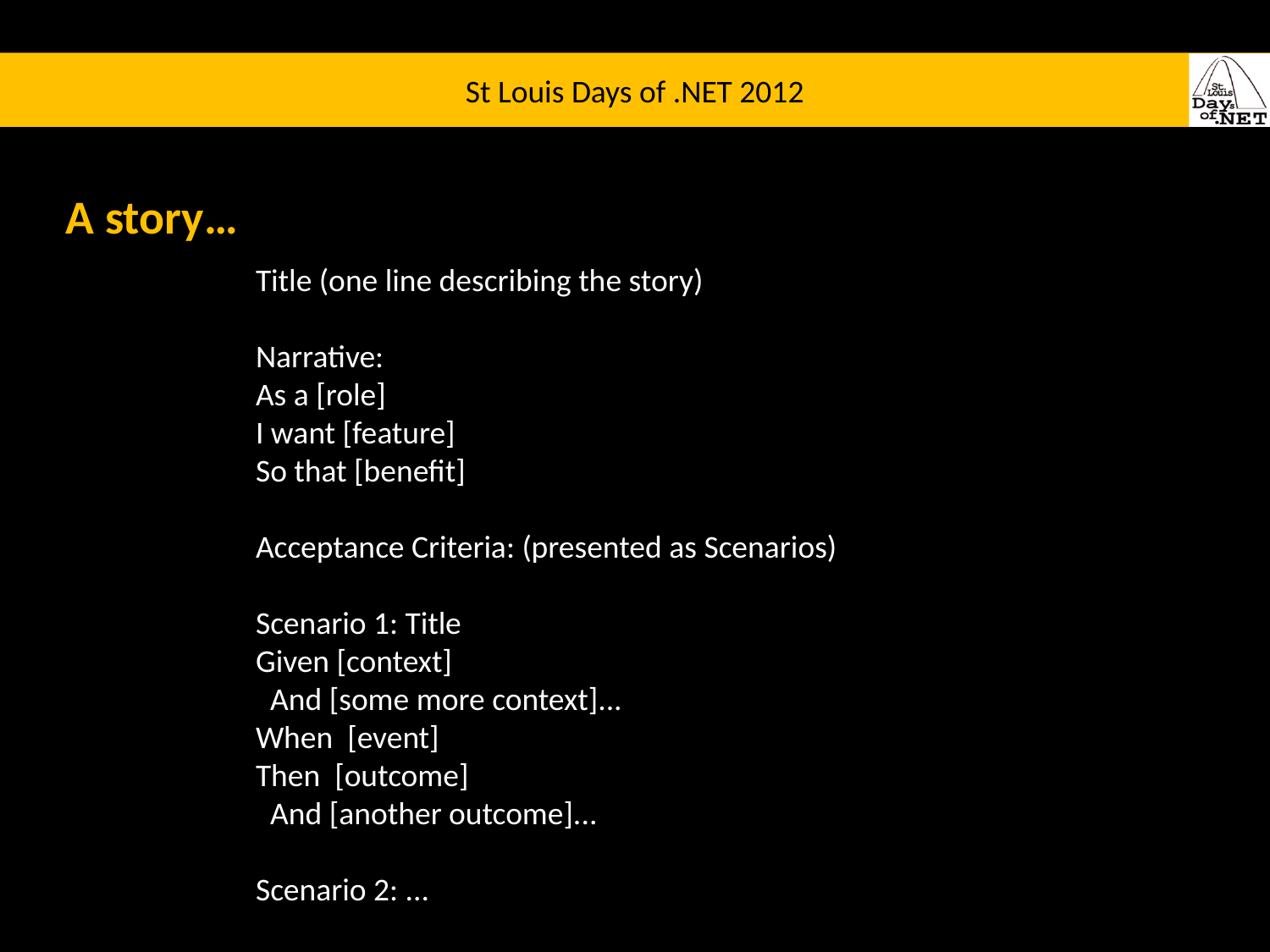

# A story…
Title (one line describing the story)

Narrative:
As a [role]
I want [feature]
So that [benefit]

Acceptance Criteria: (presented as Scenarios)

Scenario 1: Title
Given [context]
  And [some more context]...
When  [event]
Then  [outcome]
  And [another outcome]...

Scenario 2: ...